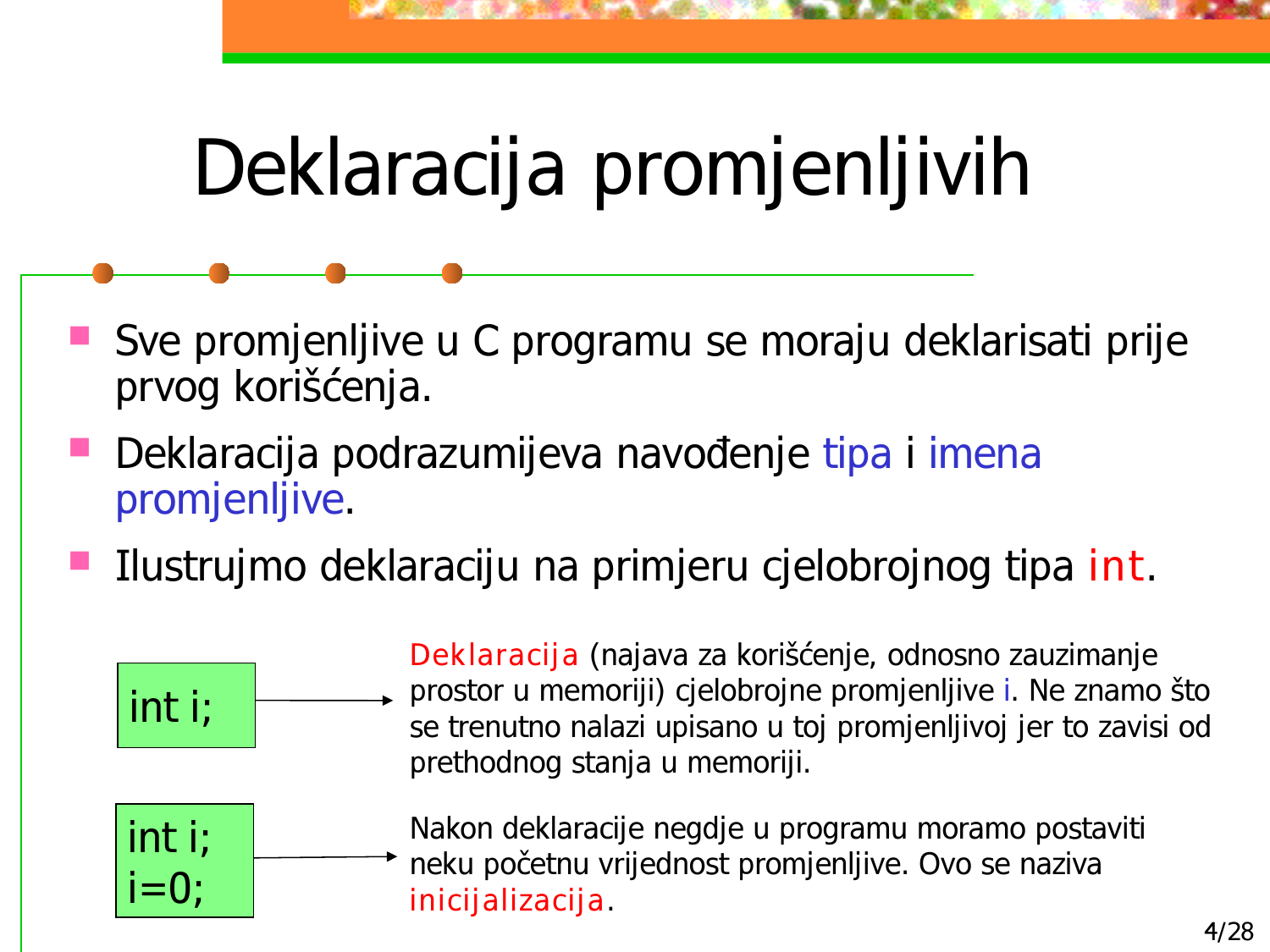

# Deklaracija promjenljivih
Sve promjenljive u C programu se moraju deklarisati prije prvog korišćenja.
Deklaracija podrazumijeva navođenje tipa i imena promjenljive.
Ilustrujmo deklaraciju na primjeru cjelobrojnog tipa int.
Deklaracija (najava za korišćenje, odnosno zauzimanje prostor u memoriji) cjelobrojne promjenljive i. Ne znamo što se trenutno nalazi upisano u toj promjenljivoj jer to zavisi od prethodnog stanja u memoriji.
int i;

Nakon deklaracije negdje u programu moramo postaviti neku početnu vrijednost promjenljive. Ovo se naziva inicijalizacija.
int i;
i=0;

4/28